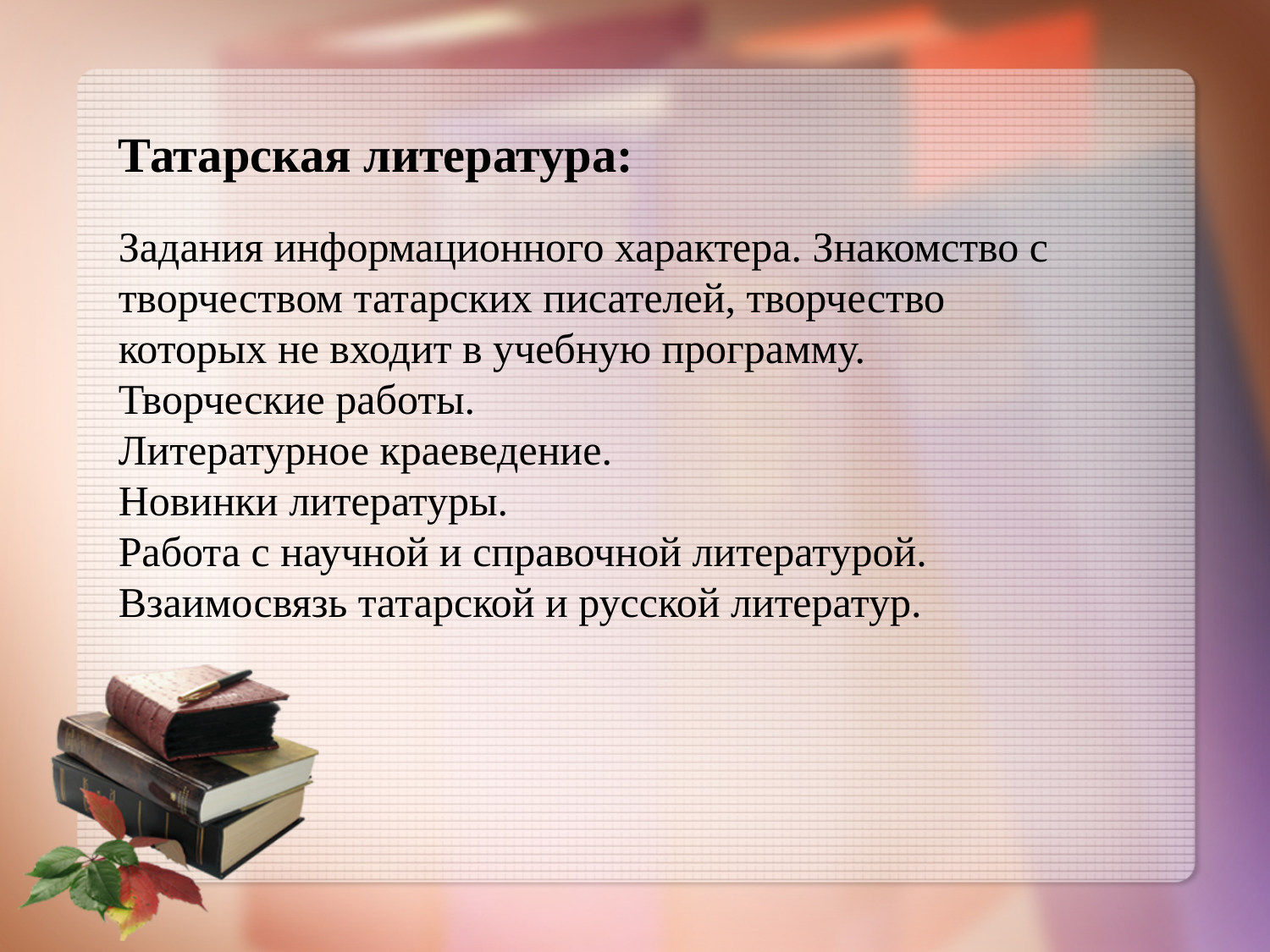

Татарская литература:

Задания информационного характера. Знакомство с творчеством татарских писателей, творчество которых не входит в учебную программу.
Творческие работы.
Литературное краеведение.
Новинки литературы.
Работа с научной и справочной литературой.
Взаимосвязь татарской и русской литератур.